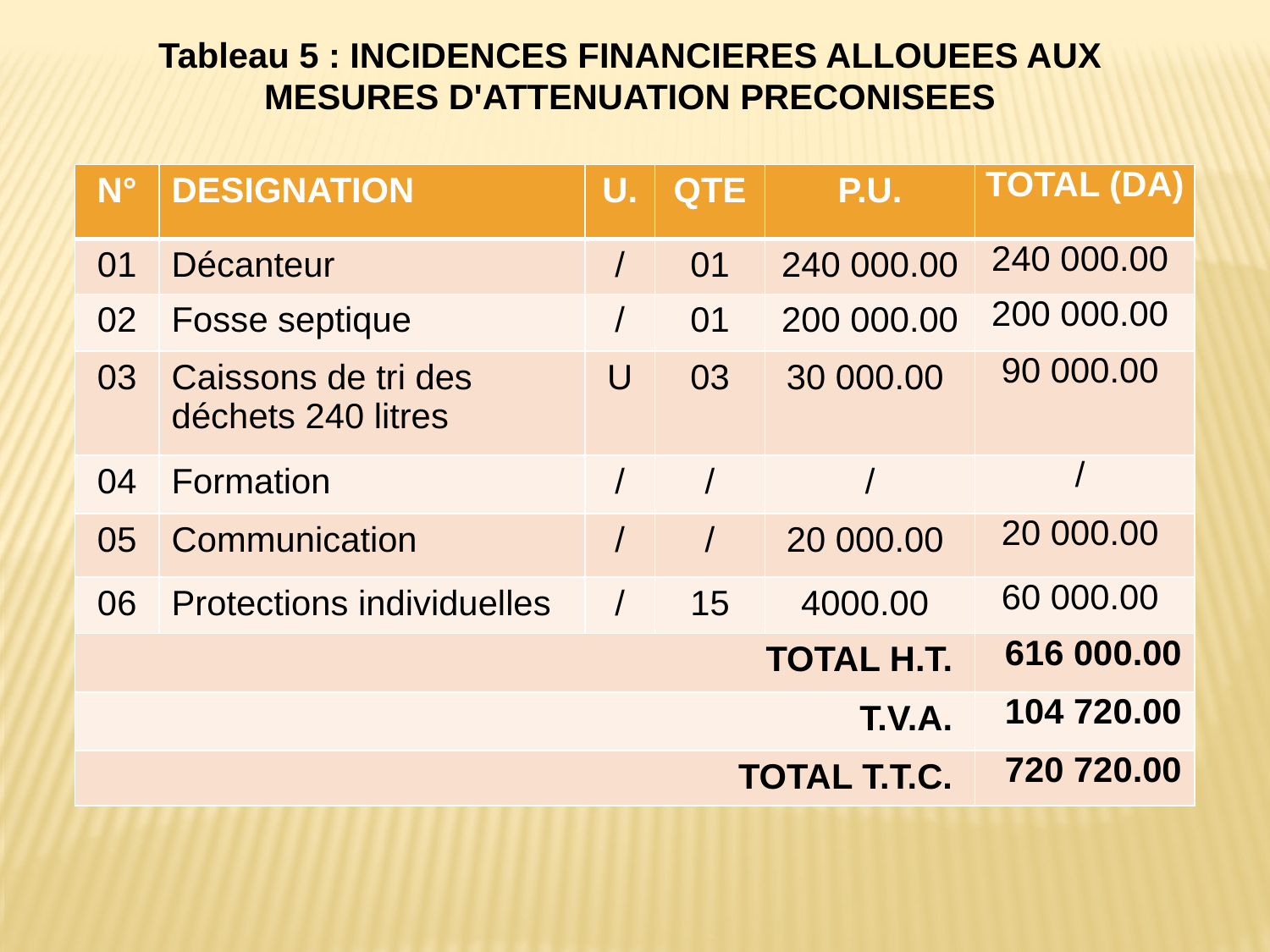

Tableau 5 : INCIDENCES FINANCIERES ALLOUEES AUX MESURES D'ATTENUATION PRECONISEES

| N° | DESIGNATION | U. | QTE | P.U. | TOTAL (DA) |
| --- | --- | --- | --- | --- | --- |
| 01 | Décanteur | / | 01 | 240 000.00 | 240 000.00 |
| 02 | Fosse septique | / | 01 | 200 000.00 | 200 000.00 |
| 03 | Caissons de tri des déchets 240 litres | U | 03 | 30 000.00 | 90 000.00 |
| 04 | Formation | / | / | / | / |
| 05 | Communication | / | / | 20 000.00 | 20 000.00 |
| 06 | Protections individuelles | / | 15 | 4000.00 | 60 000.00 |
| TOTAL H.T. |  |  |  |  | 616 000.00 |
| T.V.A. |  |  |  |  | 104 720.00 |
| TOTAL T.T.C. |  |  |  |  | 720 720.00 |